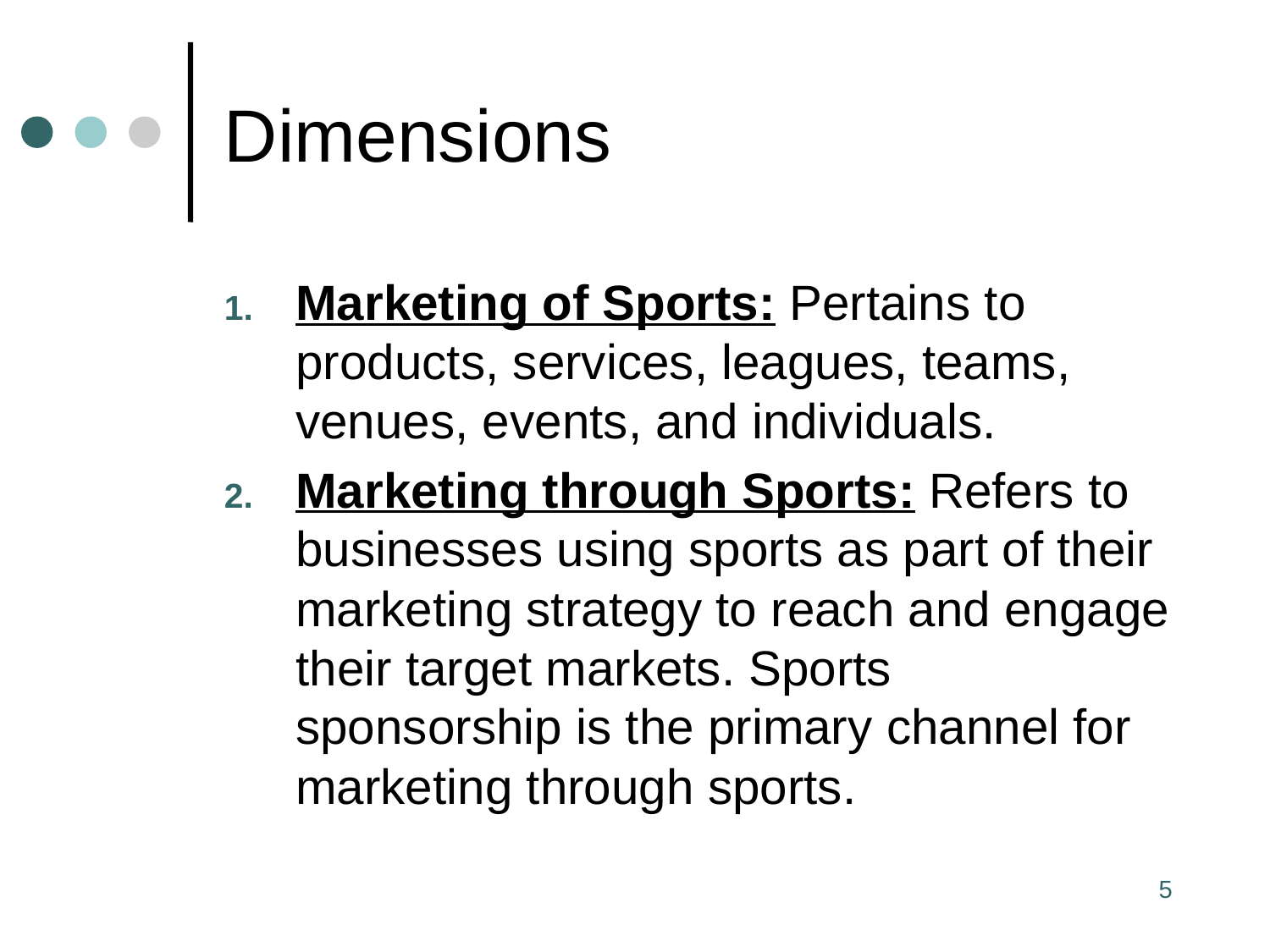

# Dimensions
Marketing of Sports: Pertains to products, services, leagues, teams, venues, events, and individuals.
Marketing through Sports: Refers to businesses using sports as part of their marketing strategy to reach and engage their target markets. Sports sponsorship is the primary channel for marketing through sports.
5